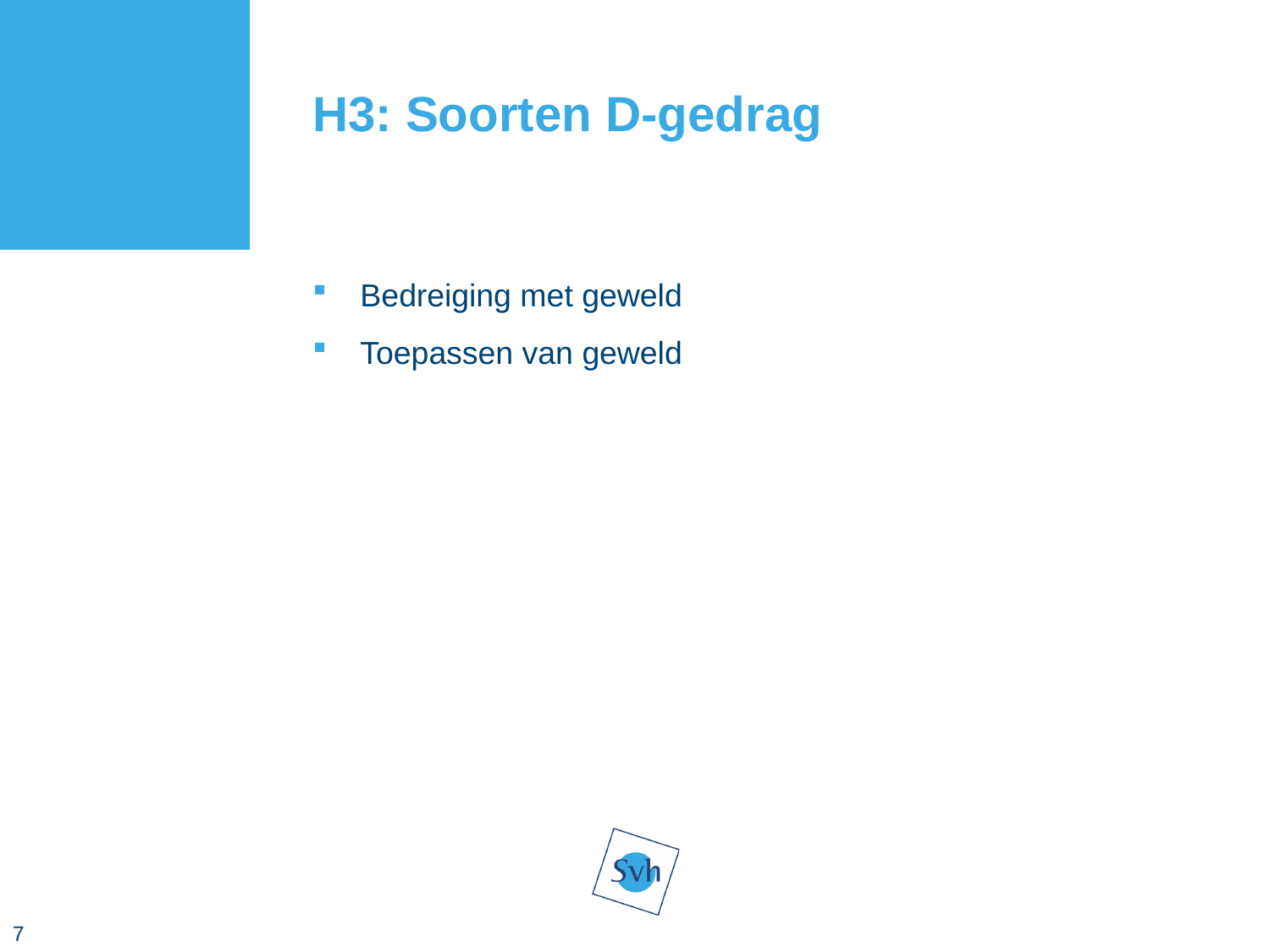

# H3: Soorten D-gedrag
Bedreiging met geweld
Toepassen van geweld